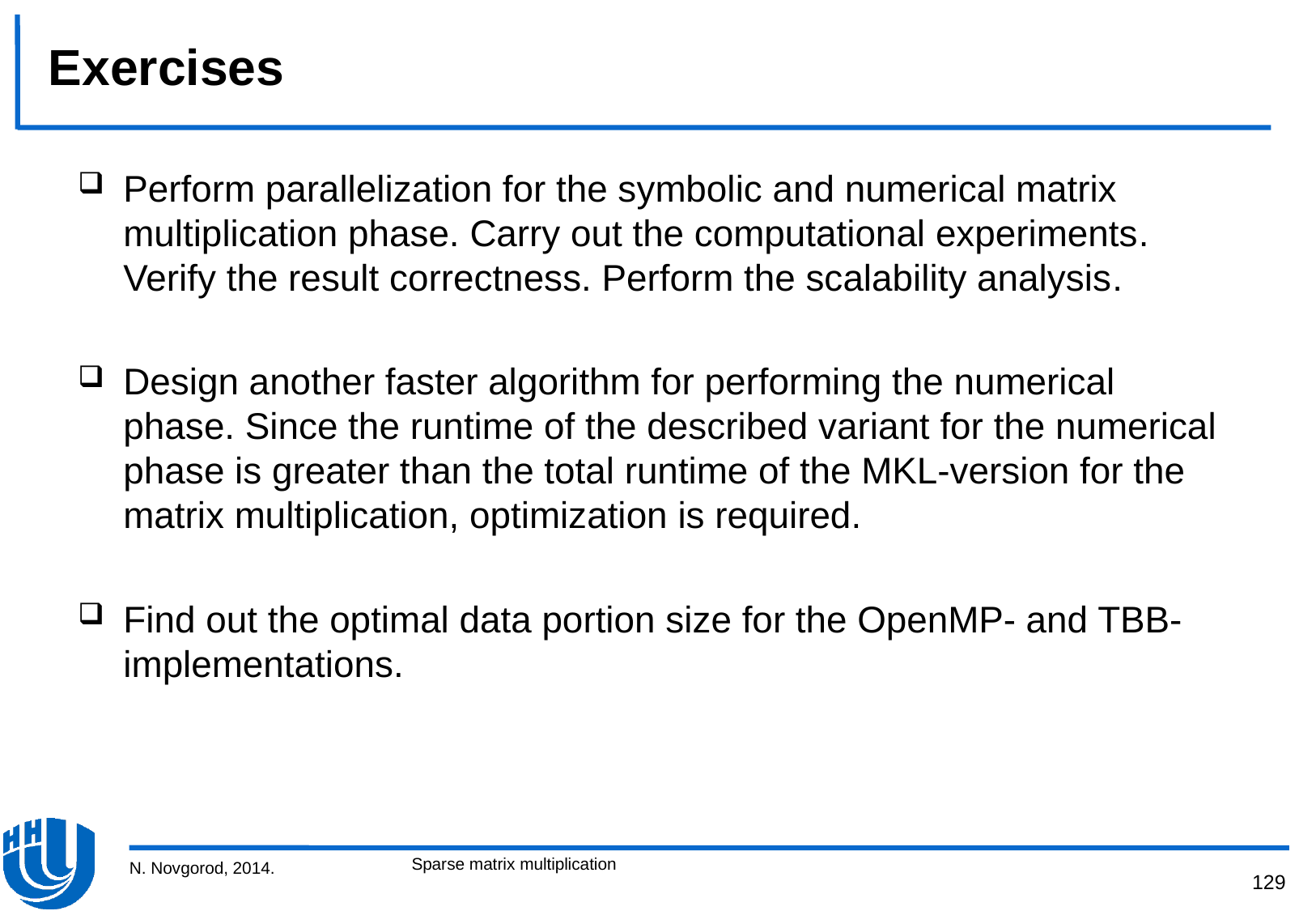

# Exercises
Perform parallelization for the symbolic and numerical matrix multiplication phase. Carry out the computational experiments. Verify the result correctness. Perform the scalability analysis.

Design another faster algorithm for performing the numerical phase. Since the runtime of the described variant for the numerical phase is greater than the total runtime of the MKL-version for the matrix multiplication, optimization is required.

Find out the optimal data portion size for the OpenMP- and TBB-implementations.
Sparse matrix multiplication
N. Novgorod, 2014.
129